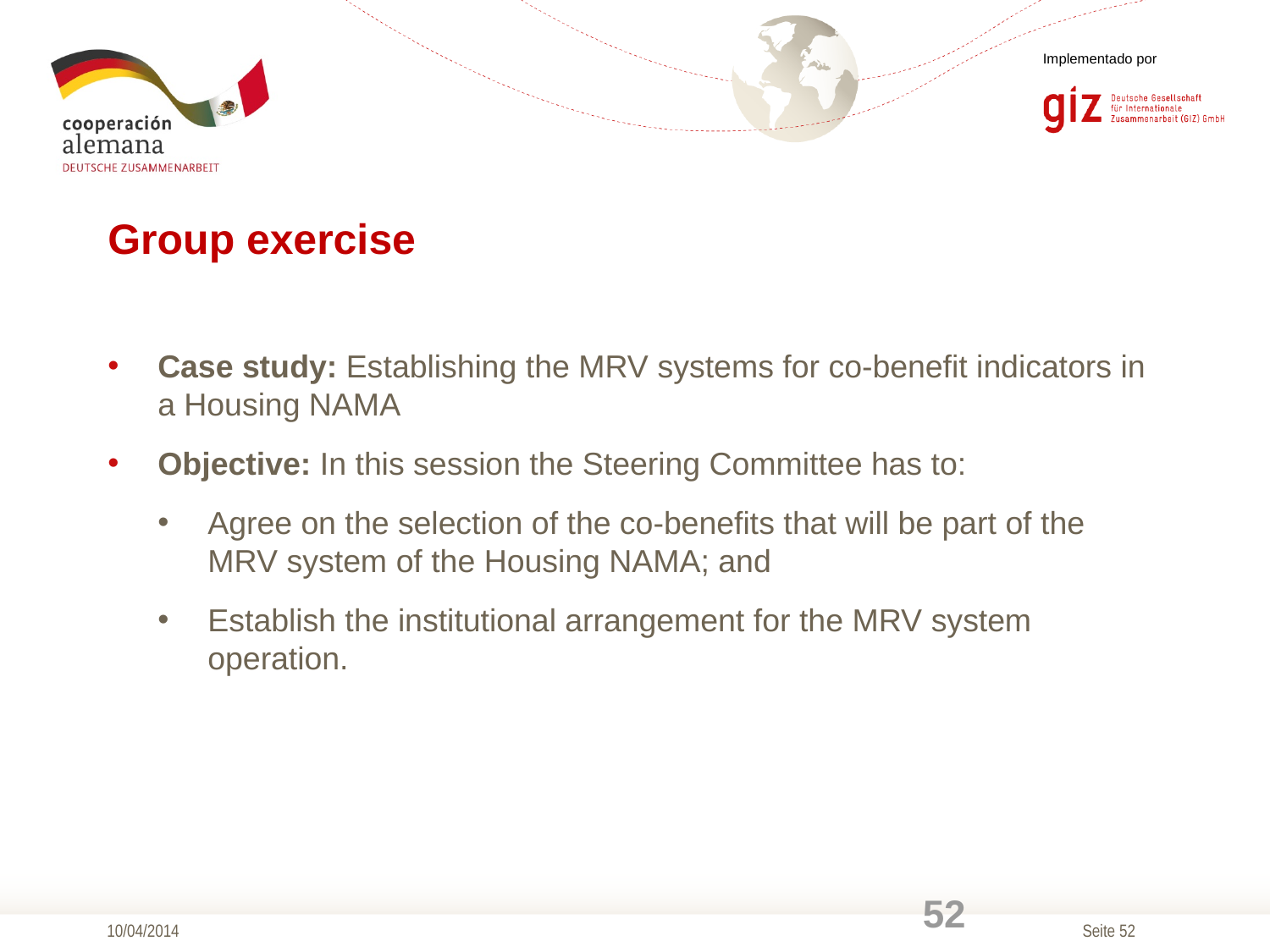

# Group exercise
Case study: Establishing the MRV systems for co-benefit indicators in a Housing NAMA
Objective: In this session the Steering Committee has to:
Agree on the selection of the co-benefits that will be part of the MRV system of the Housing NAMA; and
Establish the institutional arrangement for the MRV system operation.

52
10/04/2014